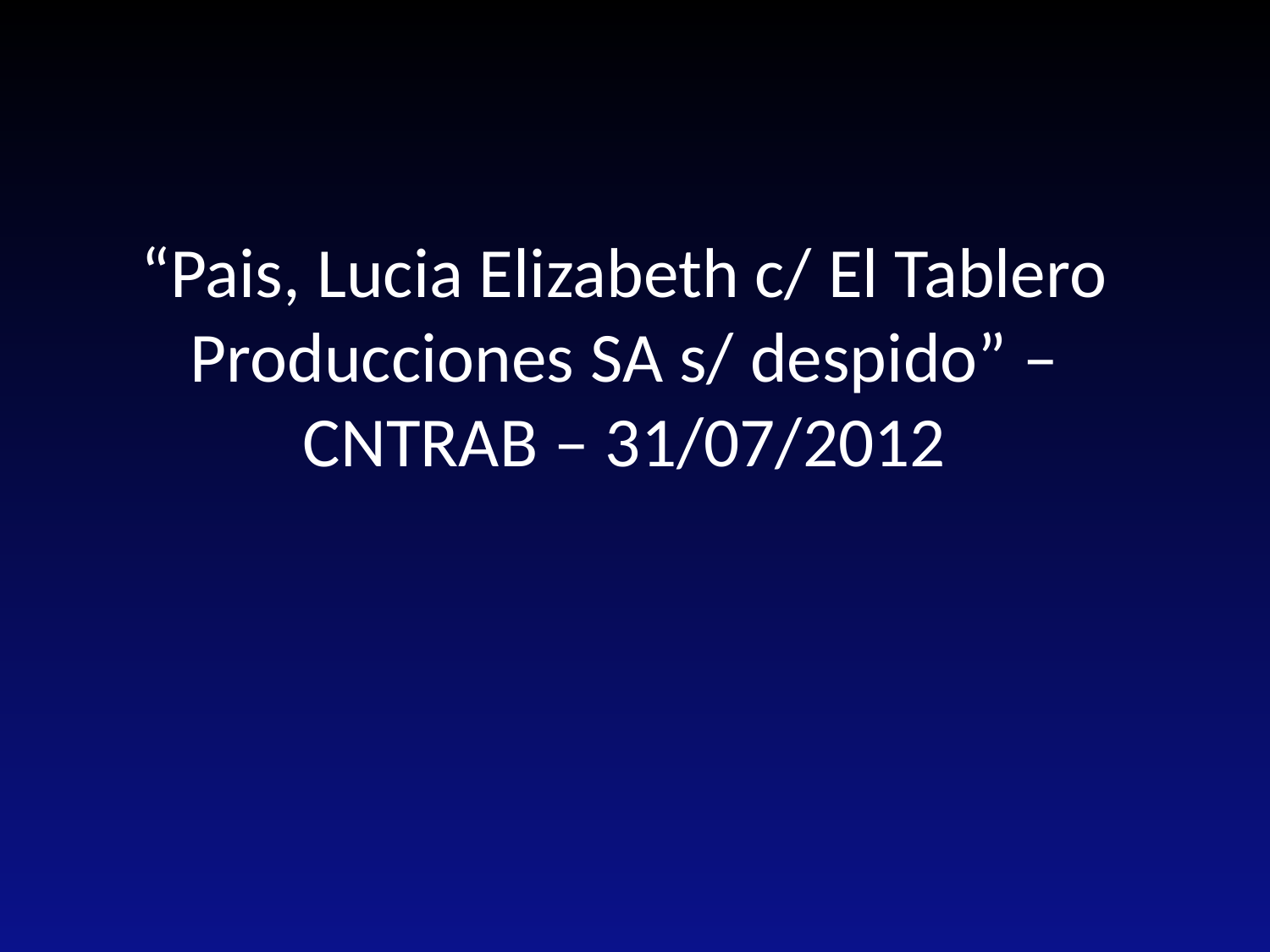

# “Pais, Lucia Elizabeth c/ El Tablero Producciones SA s/ despido” – CNTRAB – 31/07/2012